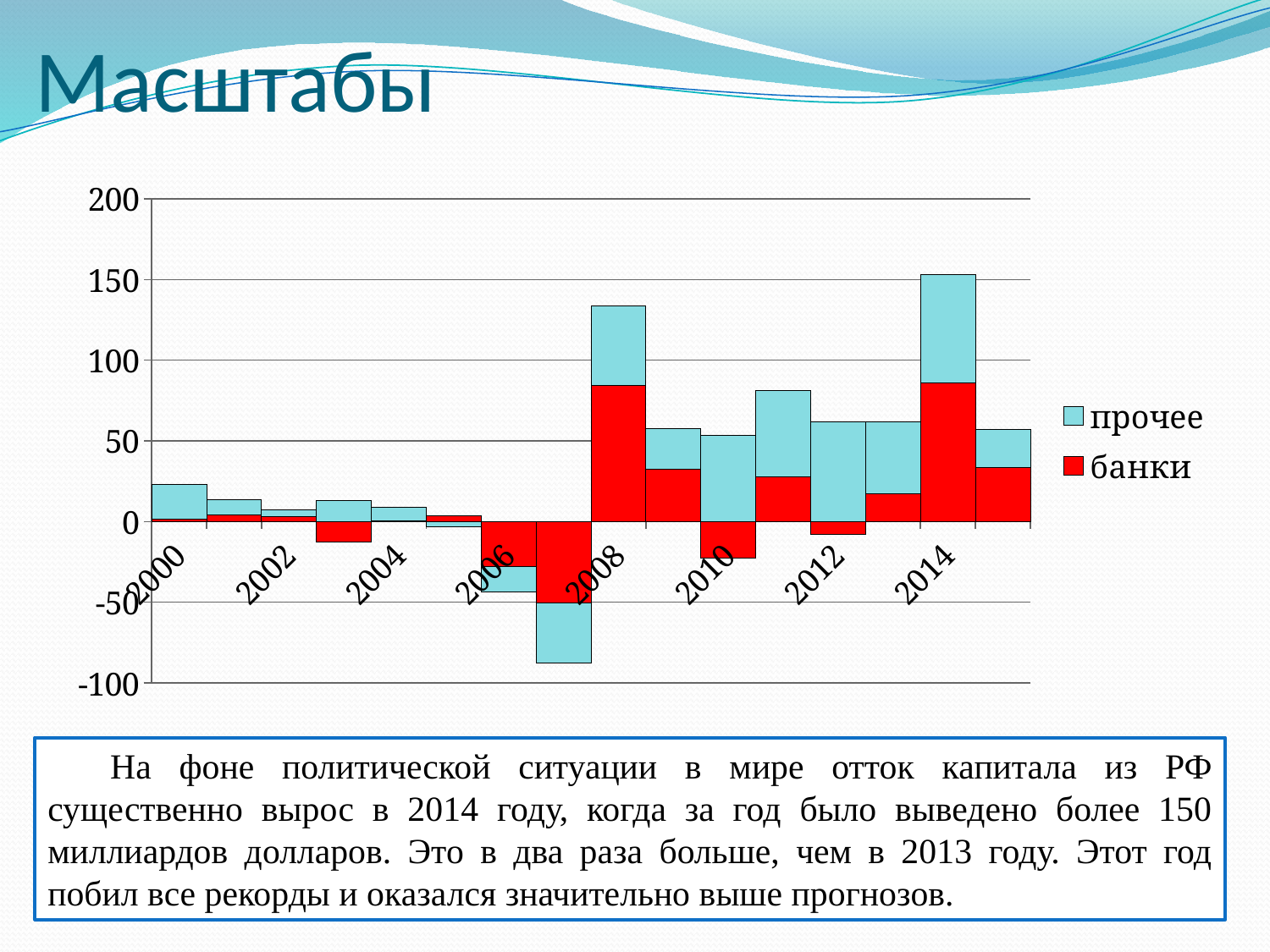

# Масштабы

### Chart

| Category | банки | прочее |
|---|---|---|
| 2000 | 1.7000000000000004 | 21.4 |
| 2001 | 4.0 | 9.6 |
| 2002 | 3.0 | 4.0 |
| 2003 | -12.8 | 13.1 |
| 2004 | 0.7000000000000002 | 7.9 |
| 2005 | 3.7 | -3.4 |
| 2006 | -27.9 | -15.8 |
| 2007 | -50.5 | -37.300000000000004 |
| 2008 | 84.5 | 49.1 |
| 2009 | 32.4 | 25.1 |
| 2010 | -22.8 | 53.6 |
| 2011 | 27.5 | 53.8 |
| 2012 | -7.9 | 61.8 |
| 2013 | 17.3 | 44.4 |
| 2014 | 86.0 | 67.0 |
| 2015 | 33.4 | 23.5 |
На фоне политической ситуации в мире отток капитала из РФ существенно вырос в 2014 году, когда за год было выведено более 150 миллиардов долларов. Это в два раза больше, чем в 2013 году. Этот год побил все рекорды и оказался значительно выше прогнозов.